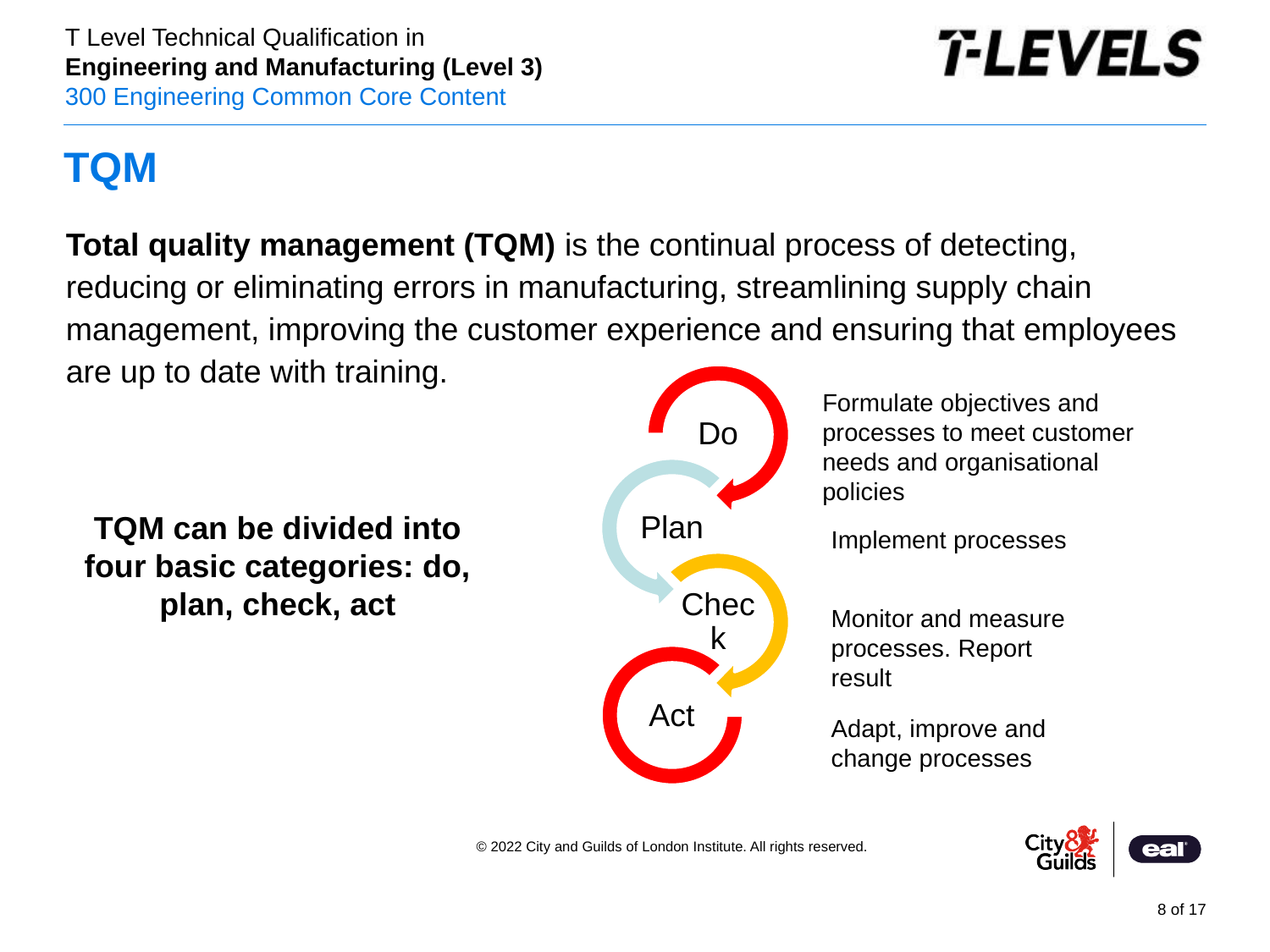

# TQM
Total quality management (TQM) is the continual process of detecting, reducing or eliminating errors in manufacturing, streamlining supply chain management, improving the customer experience and ensuring that employees are up to date with training.

Do
Plan
Check
Act
Formulate objectives and processes to meet customer needs and organisational policies
Implement processes
Monitor and measure processes. Report result
Adapt, improve and change processes
TQM can be divided into four basic categories: do, plan, check, act